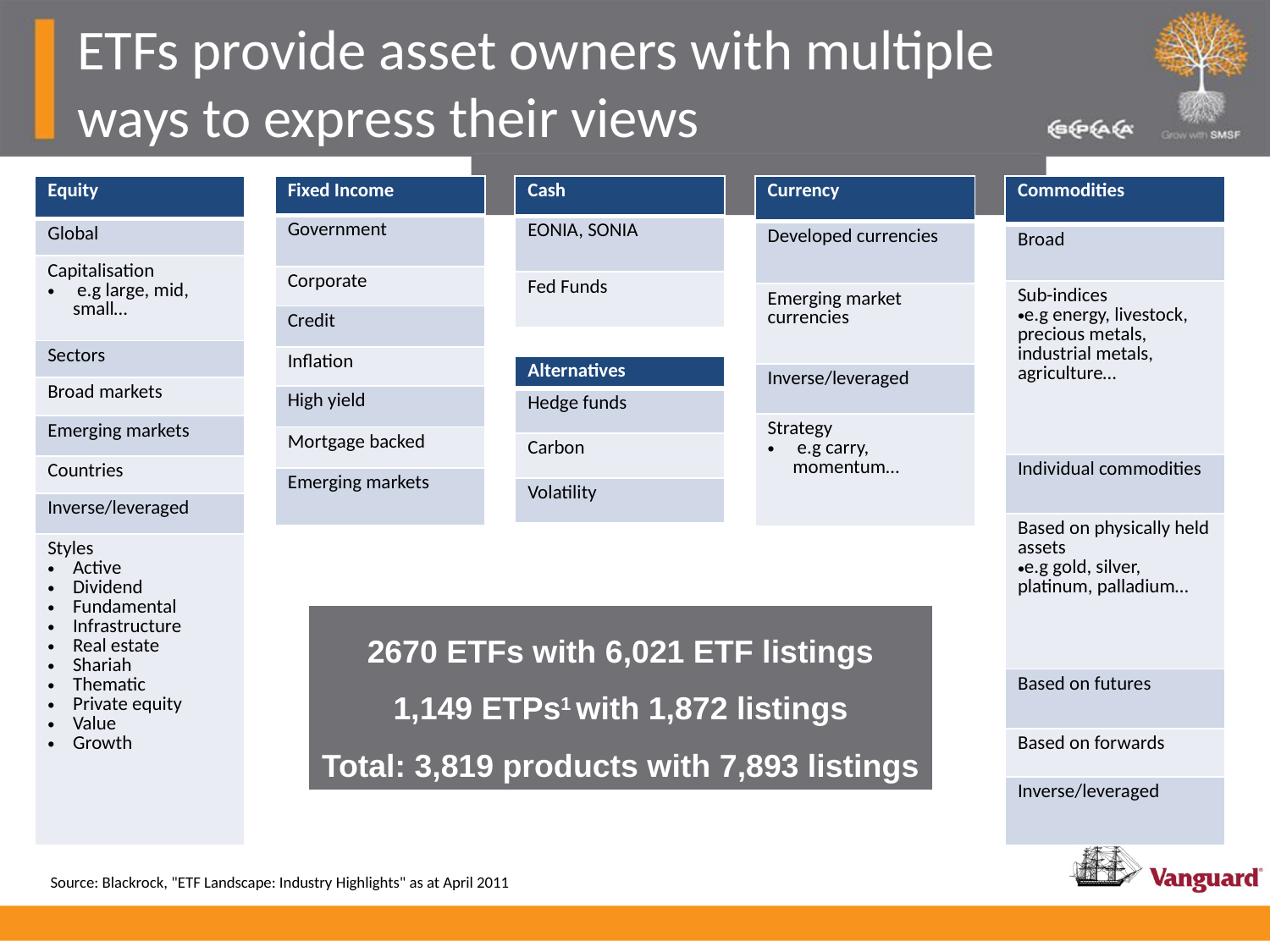

# ETFs provide asset owners with multiple ways to express their views
| Equity |
| --- |
| Global |
| Capitalisation e.g large, mid, small… |
| Sectors |
| Broad markets |
| Emerging markets |
| Countries |
| Inverse/leveraged |
| Styles Active Dividend Fundamental Infrastructure Real estate Shariah Thematic Private equity Value Growth |
| Fixed Income |
| --- |
| Government |
| Corporate |
| Credit |
| Inflation |
| High yield |
| Mortgage backed |
| Emerging markets |
| Cash |
| --- |
| EONIA, SONIA |
| Fed Funds |
| Currency |
| --- |
| Developed currencies |
| Emerging market currencies |
| Inverse/leveraged |
| Strategy e.g carry, momentum… |
| Commodities |
| --- |
| Broad |
| Sub-indices e.g energy, livestock, precious metals, industrial metals, agriculture… |
| Individual commodities |
| Based on physically held assets e.g gold, silver, platinum, palladium… |
| Based on futures |
| Based on forwards |
| Inverse/leveraged |
| Alternatives |
| --- |
| Hedge funds |
| Carbon |
| Volatility |
2670 ETFs with 6,021 ETF listings
1,149 ETPs1 with 1,872 listings
Total: 3,819 products with 7,893 listings
Source: Blackrock, "ETF Landscape: Industry Highlights" as at April 2011